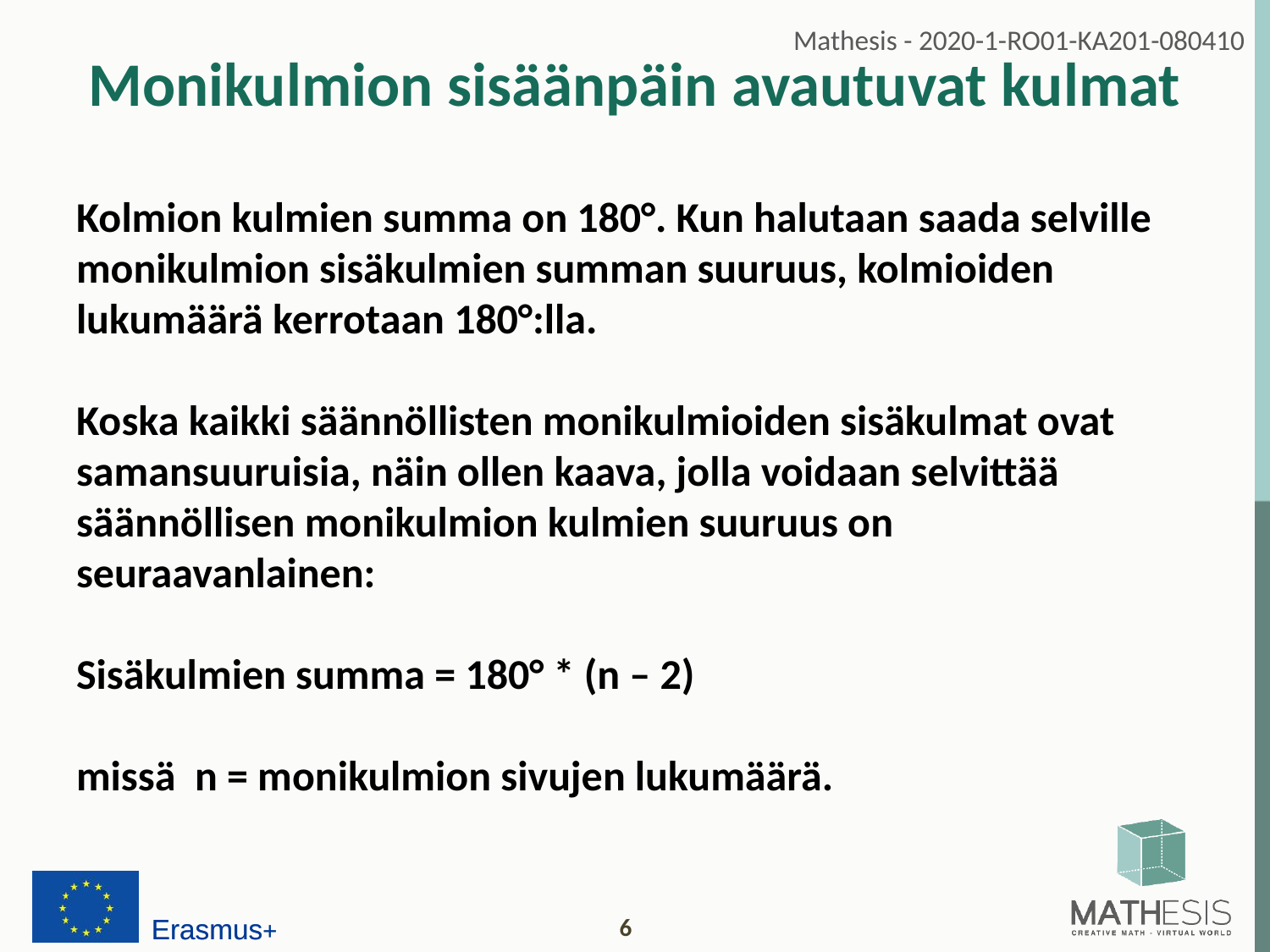

# Monikulmion sisäänpäin avautuvat kulmat
Kolmion kulmien summa on 180°. Kun halutaan saada selville monikulmion sisäkulmien summan suuruus, kolmioiden lukumäärä kerrotaan 180°:lla.

Koska kaikki säännöllisten monikulmioiden sisäkulmat ovat samansuuruisia, näin ollen kaava, jolla voidaan selvittää säännöllisen monikulmion kulmien suuruus on seuraavanlainen:

Sisäkulmien summa = 180° * (n – 2)

missä  n = monikulmion sivujen lukumäärä.